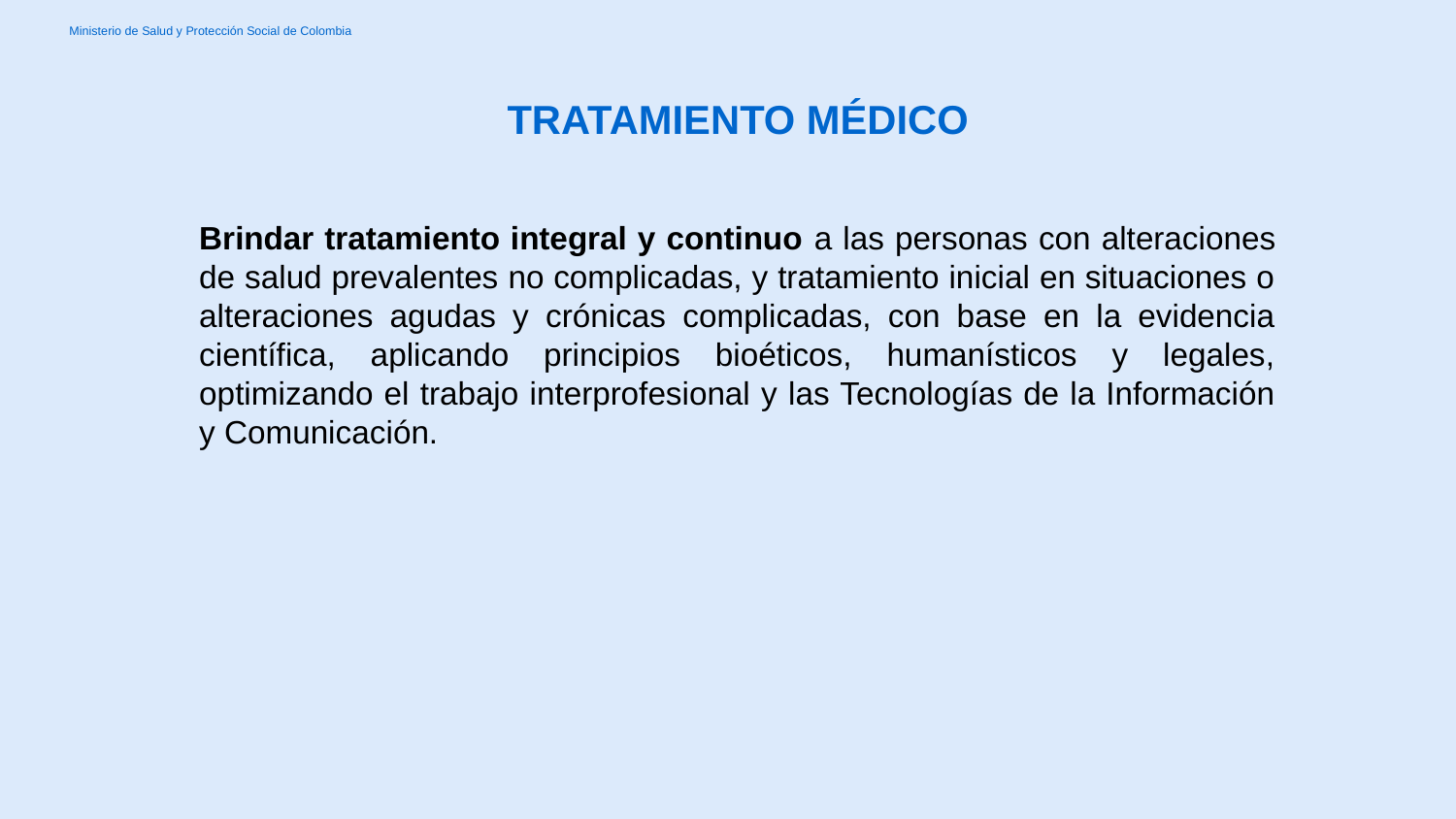

TRATAMIENTO MÉDICO
Brindar tratamiento integral y continuo a las personas con alteraciones de salud prevalentes no complicadas, y tratamiento inicial en situaciones o alteraciones agudas y crónicas complicadas, con base en la evidencia científica, aplicando principios bioéticos, humanísticos y legales, optimizando el trabajo interprofesional y las Tecnologías de la Información y Comunicación.